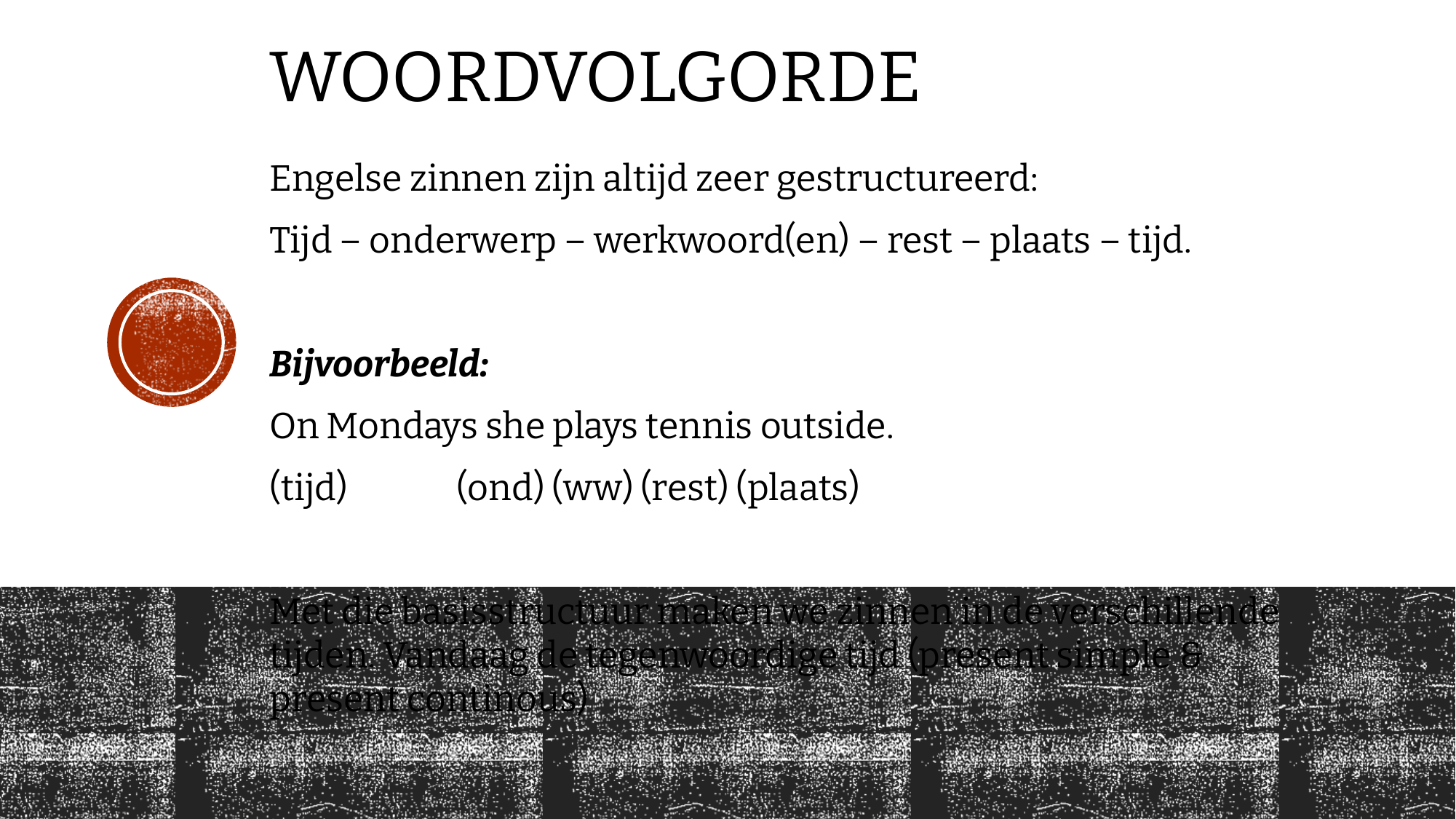

# Woordvolgorde
Engelse zinnen zijn altijd zeer gestructureerd:
Tijd – onderwerp – werkwoord(en) – rest – plaats – tijd.

Bijvoorbeeld:
On Mondays she plays tennis outside.
(tijd)               (ond) (ww) (rest) (plaats)

Met die basisstructuur maken we zinnen in de verschillende tijden. Vandaag de tegenwoordige tijd (present simple & present continous)